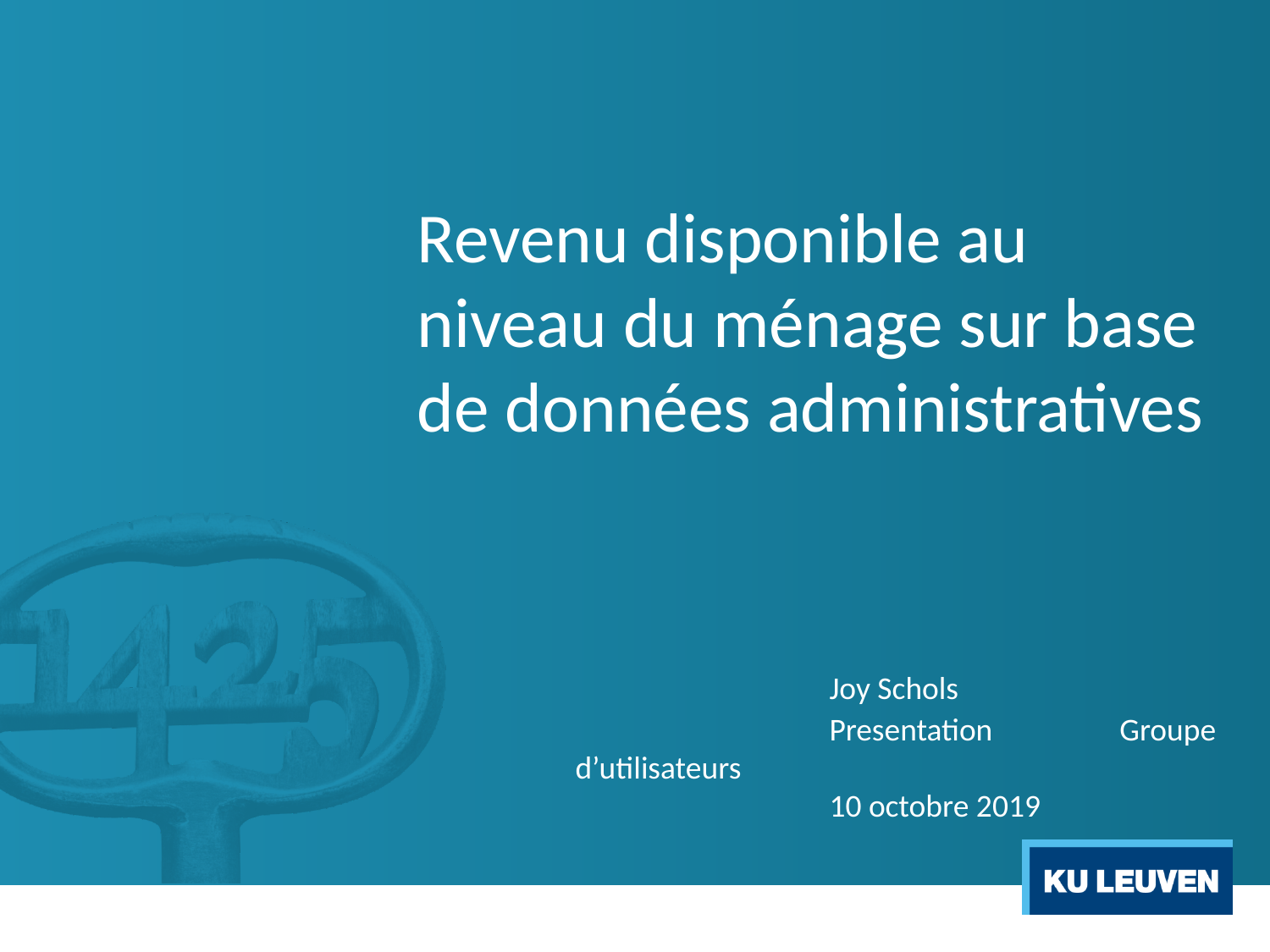

# Revenu disponible au niveau du ménage sur base de données administratives

		Joy Schols
		Presentation Groupe d’utilisateurs
 		10 octobre 2019